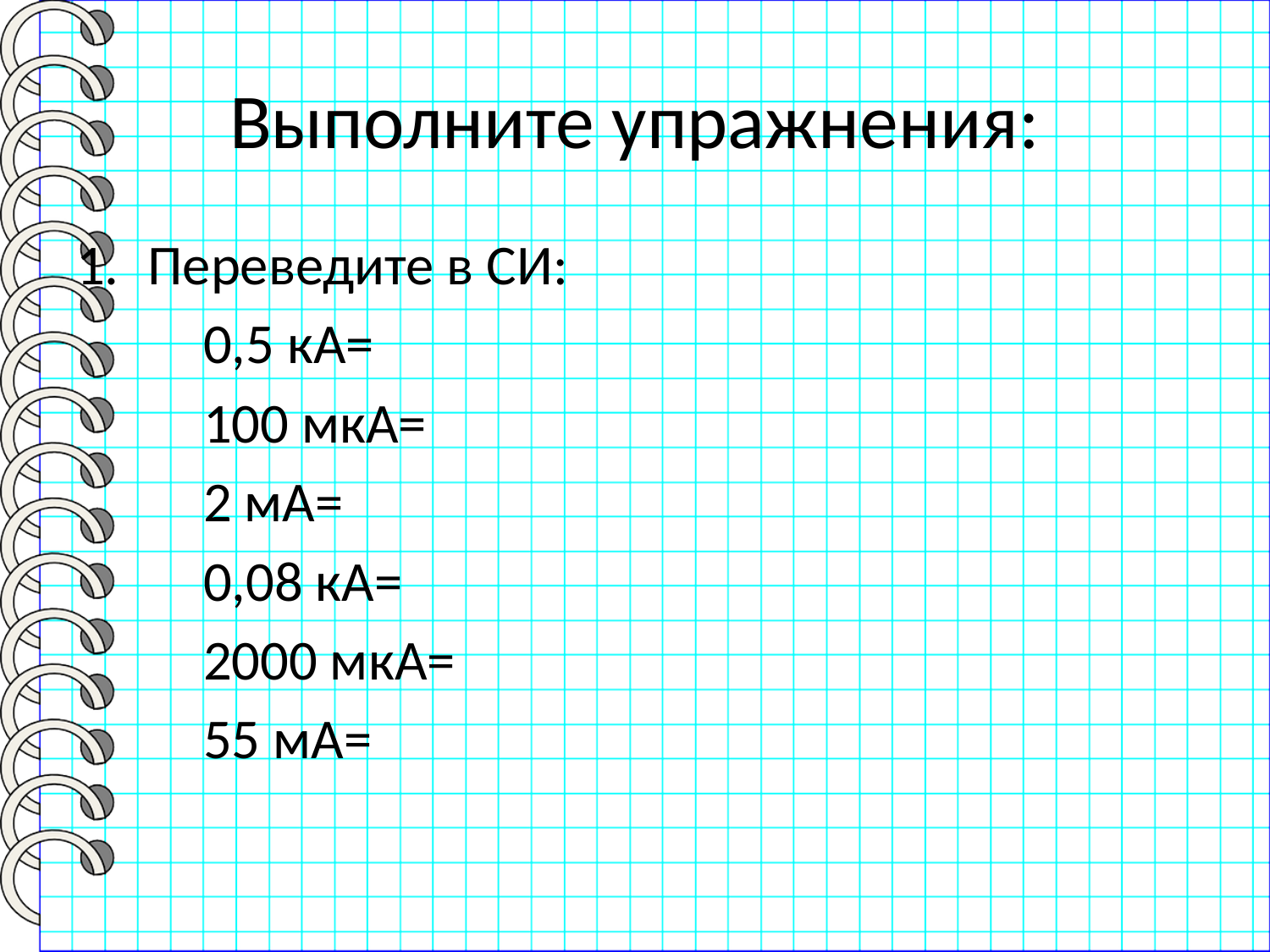

# Выполните упражнения:
Переведите в СИ:
	0,5 кА=
	100 мкА=
	2 мА=
	0,08 кА=
	2000 мкА=
	55 мА=